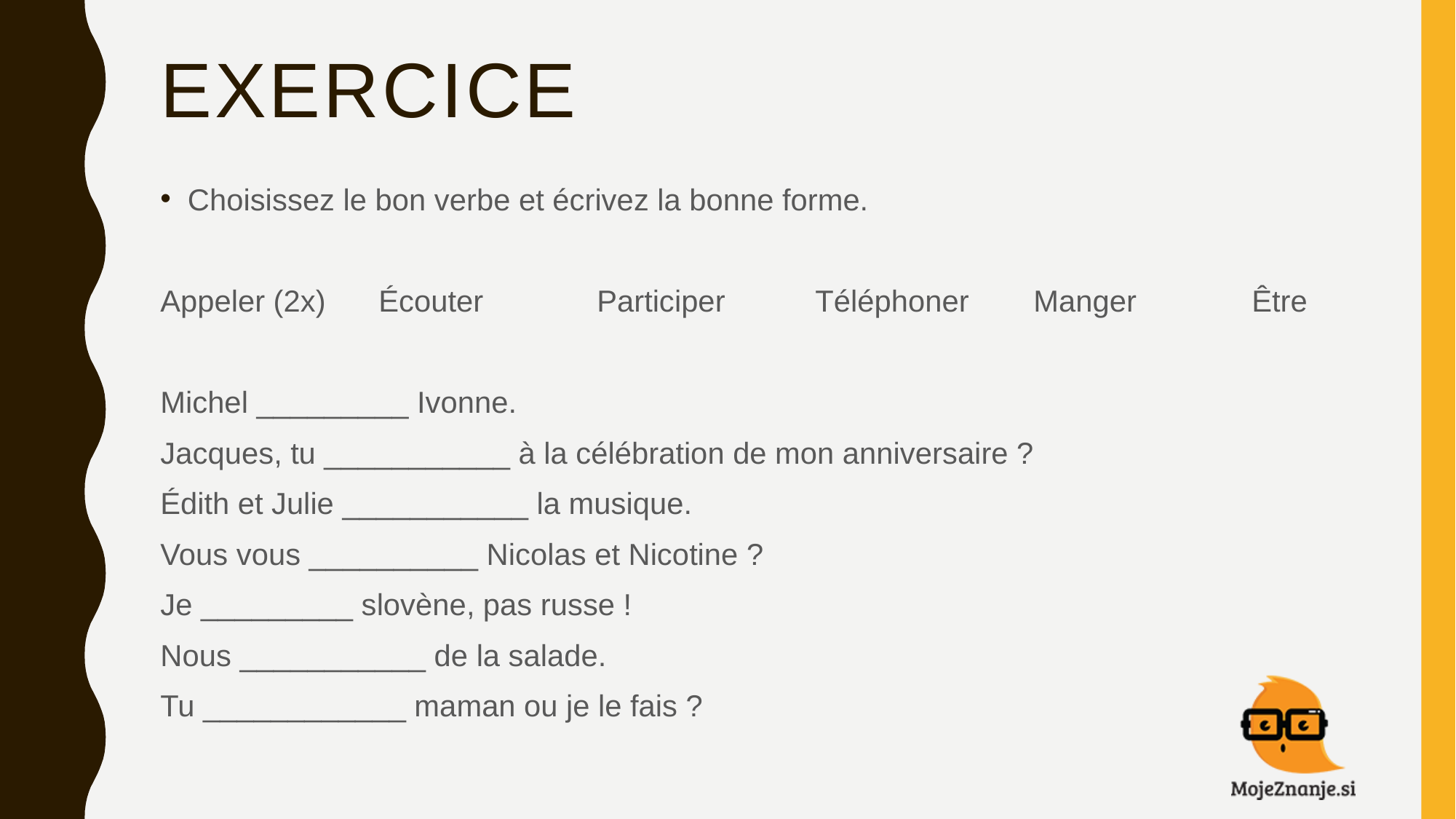

# Exercice
Choisissez le bon verbe et écrivez la bonne forme.

Appeler (2x)	Écouter		Participer	Téléphoner	Manger		Être

Michel _________ Ivonne.
Jacques, tu ___________ à la célébration de mon anniversaire ?
Édith et Julie ___________ la musique.
Vous vous __________ Nicolas et Nicotine ?
Je _________ slovène, pas russe !
Nous ___________ de la salade.
Tu ____________ maman ou je le fais ?